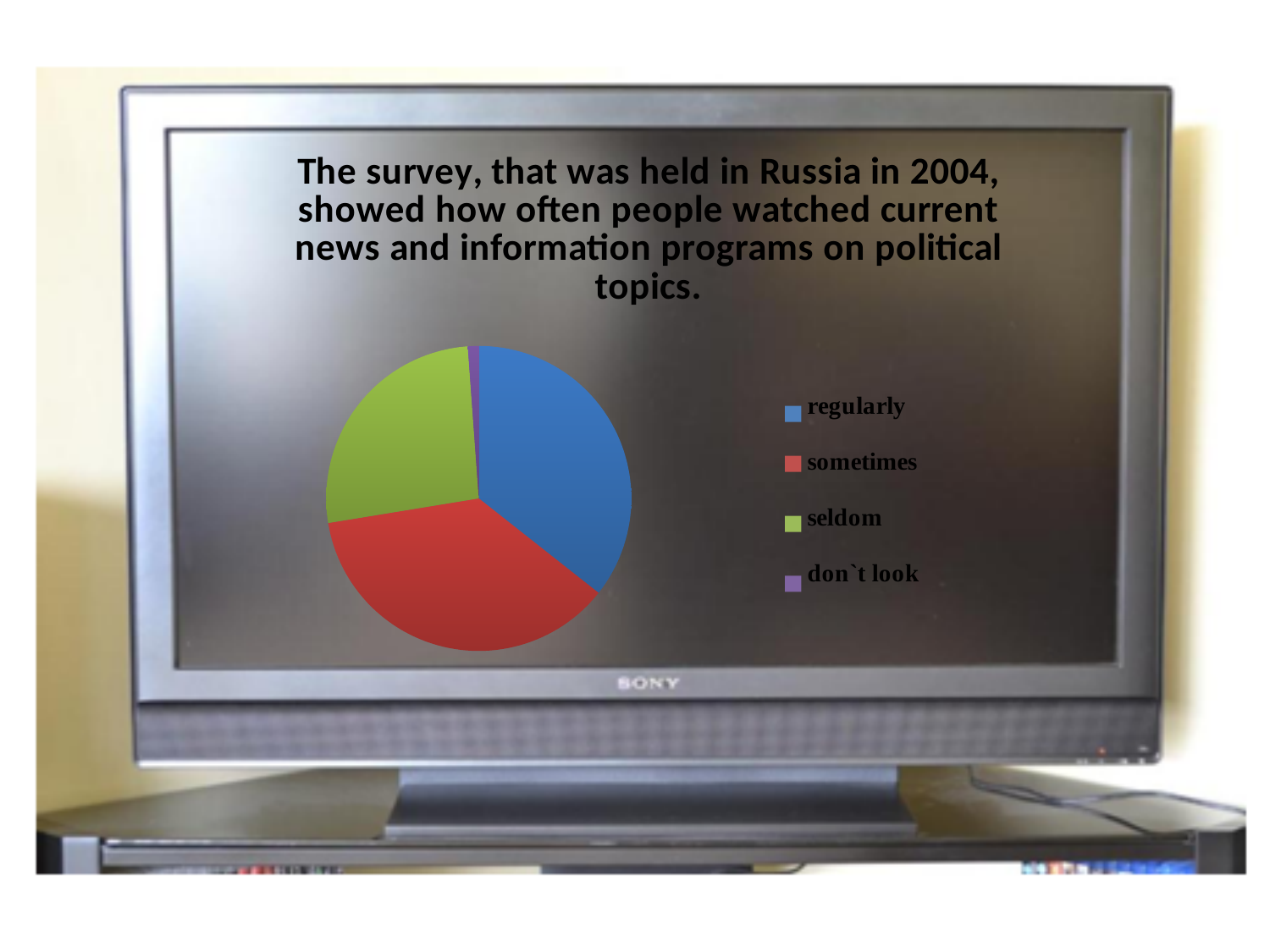

### Chart: The survey, that was held in Russia in 2004, showed how often people watched current news and information programs on political topics.

| Category | Продажи |
|---|---|
| regular | 31.0 |
| sometime | 32.0 |
| seldom | 23.0 |
| almost don't look | 1.0 |